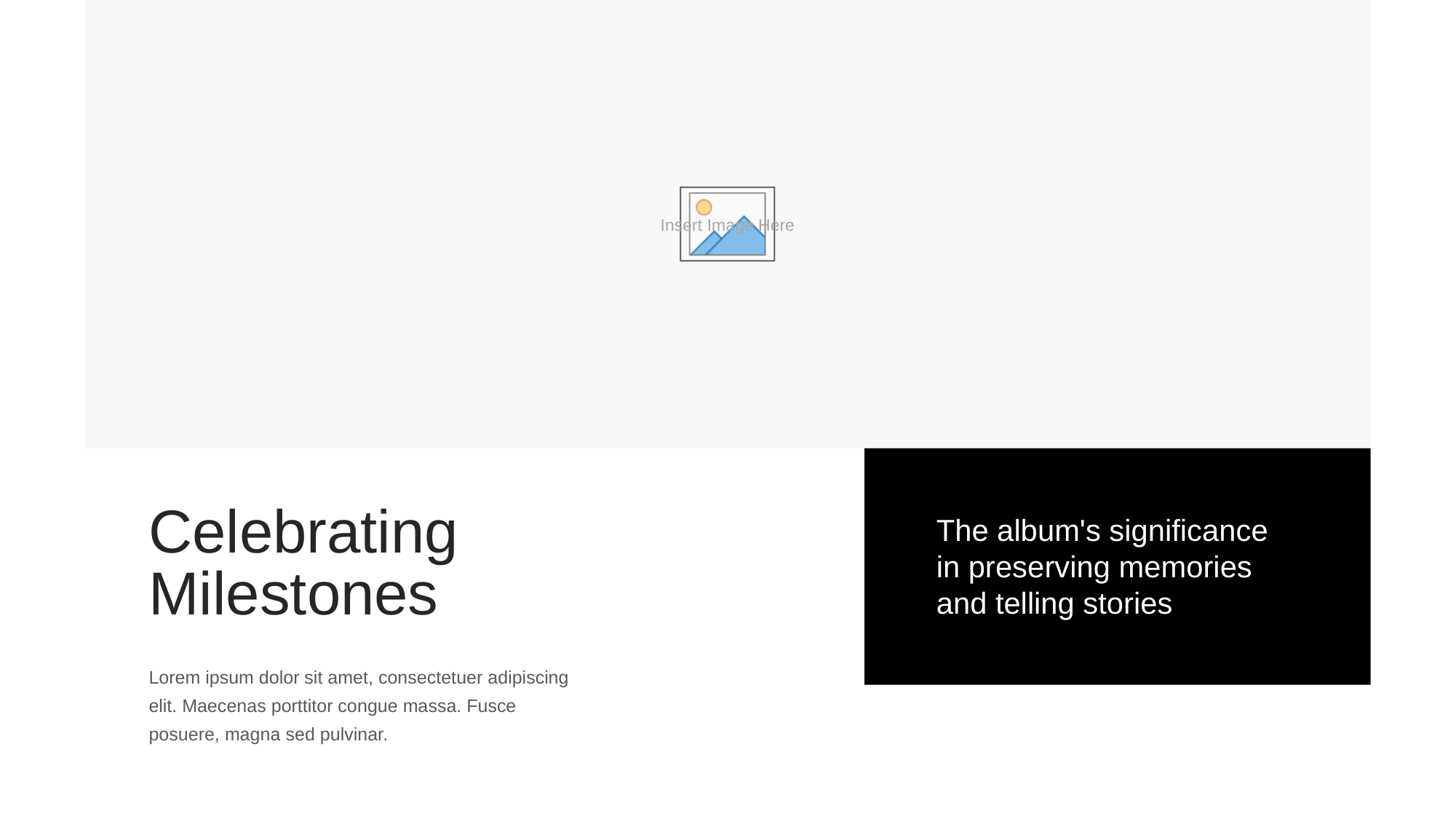

Celebrating Milestones
The album's significance in preserving memories and telling stories
Lorem ipsum dolor sit amet, consectetuer adipiscing elit. Maecenas porttitor congue massa. Fusce posuere, magna sed pulvinar.